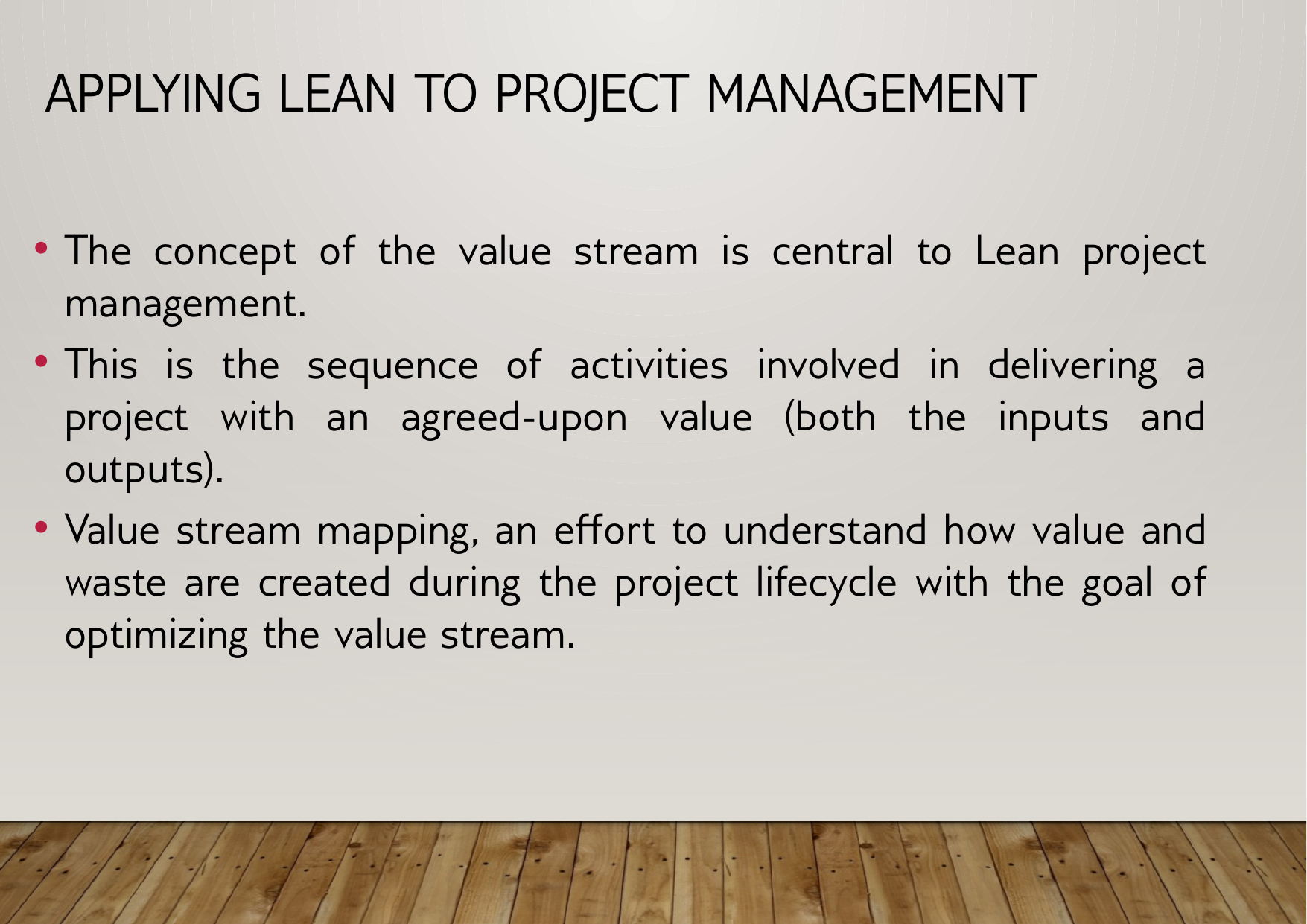

# Applying Lean to Project Management
The concept of the value stream is central to Lean project management.
This is the sequence of activities involved in delivering a project with an agreed-upon value (both the inputs and outputs).
Value stream mapping, an effort to understand how value and waste are created during the project lifecycle with the goal of optimizing the value stream.